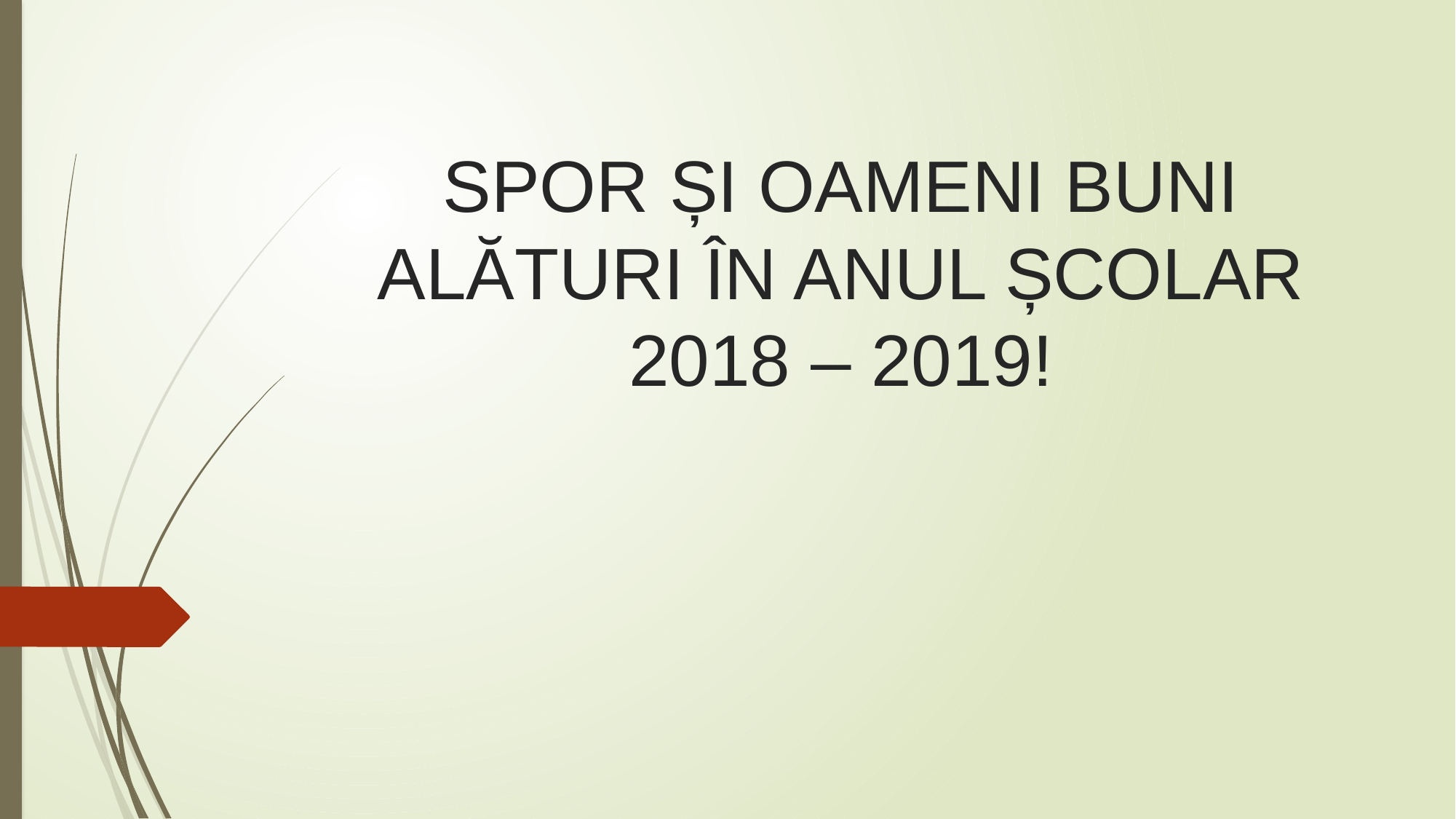

# SPOR ȘI OAMENI BUNI ALĂTURI ÎN ANUL ȘCOLAR 2018 – 2019!